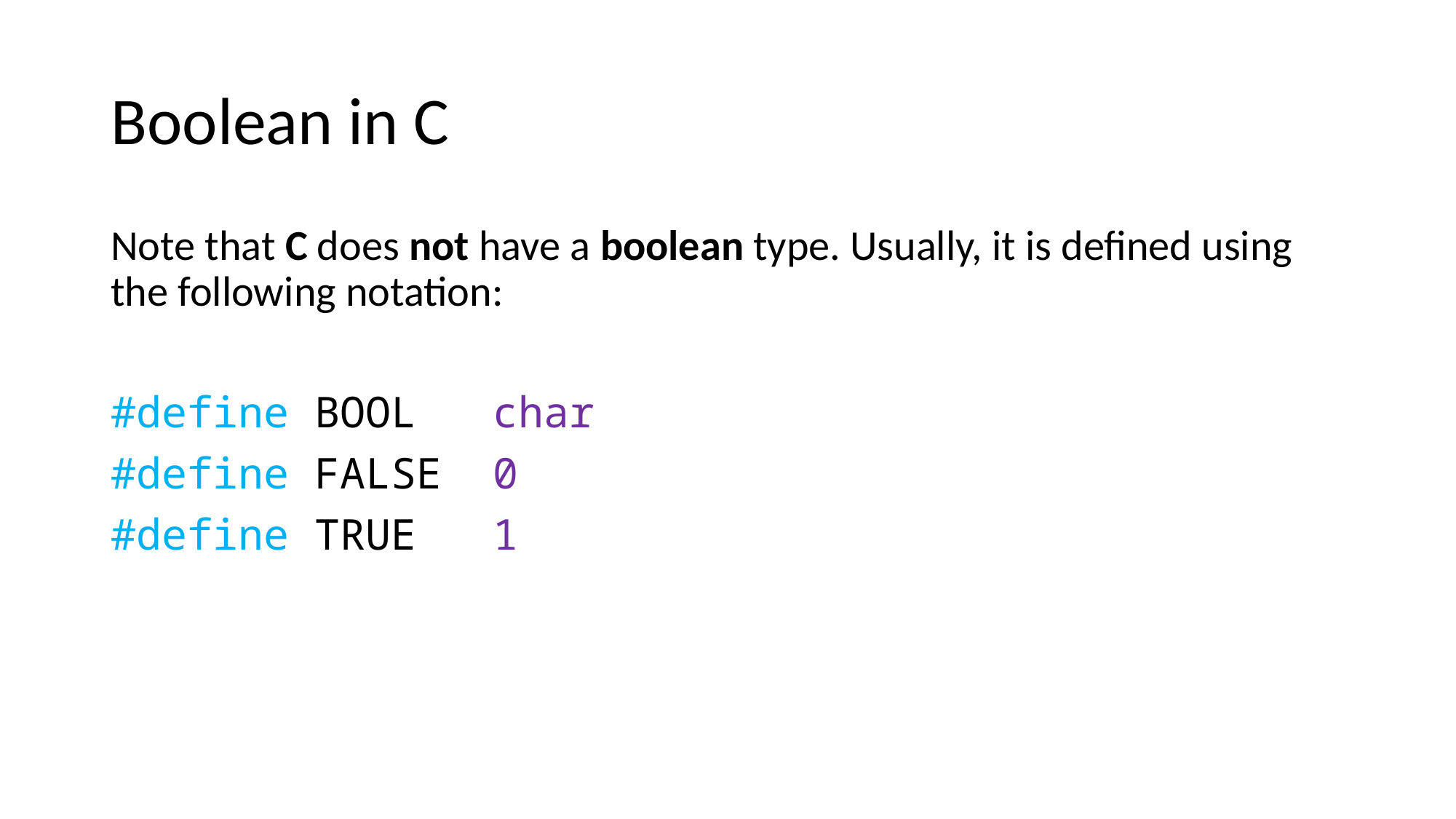

# Boolean in C
Note that C does not have a boolean type. Usually, it is defined using the following notation:

#define BOOL   char
#define FALSE  0
#define TRUE   1